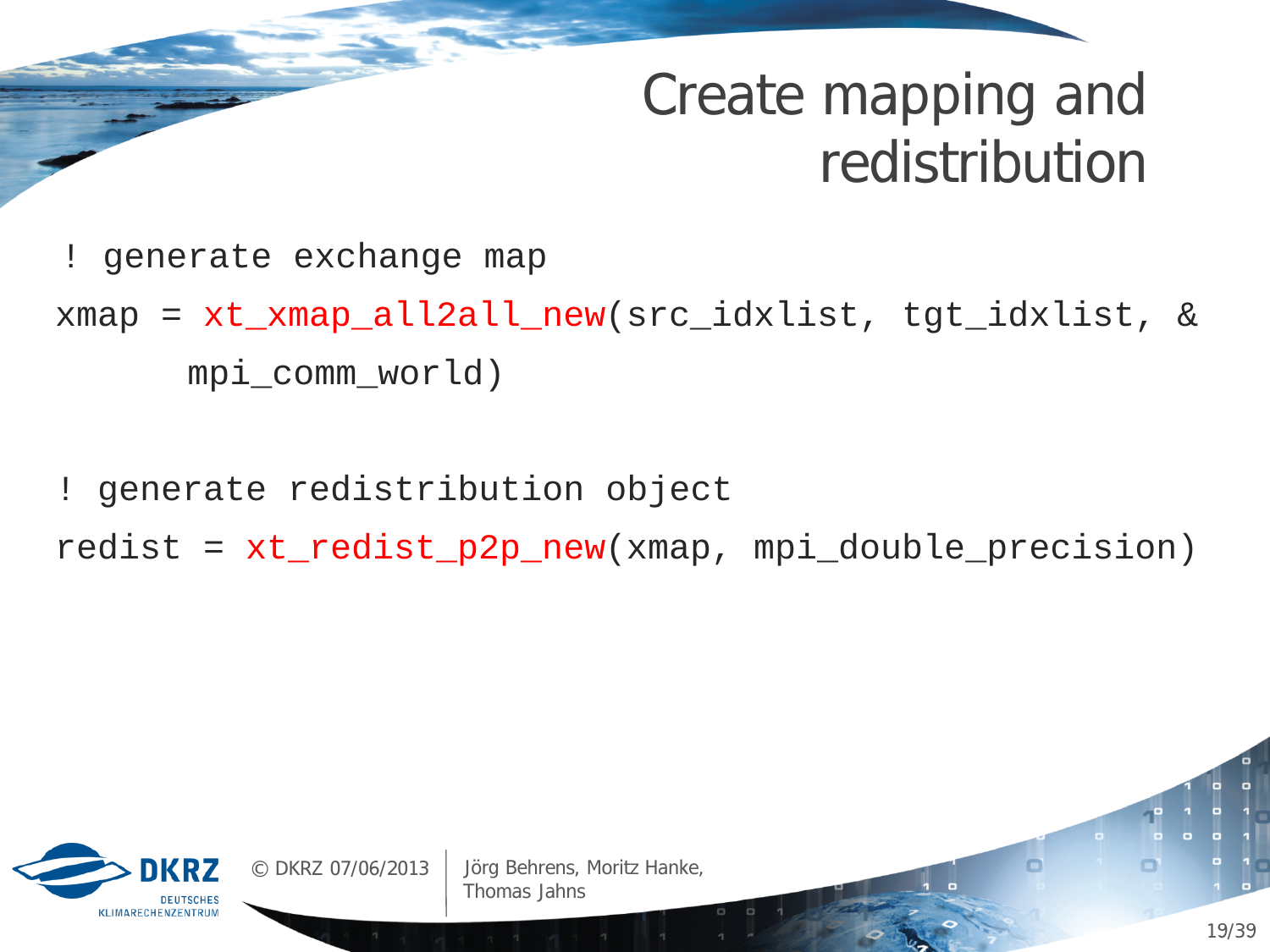

# Create mapping and redistribution
	! generate exchange map
  xmap = xt_xmap_all2all_new(src_idxlist, tgt_idxlist, &
		mpi_comm_world)

  ! generate redistribution object
  redist = xt_redist_p2p_new(xmap, mpi_double_precision)

Jörg Behrens, Moritz Hanke, Thomas Jahns
07/06/2013
19